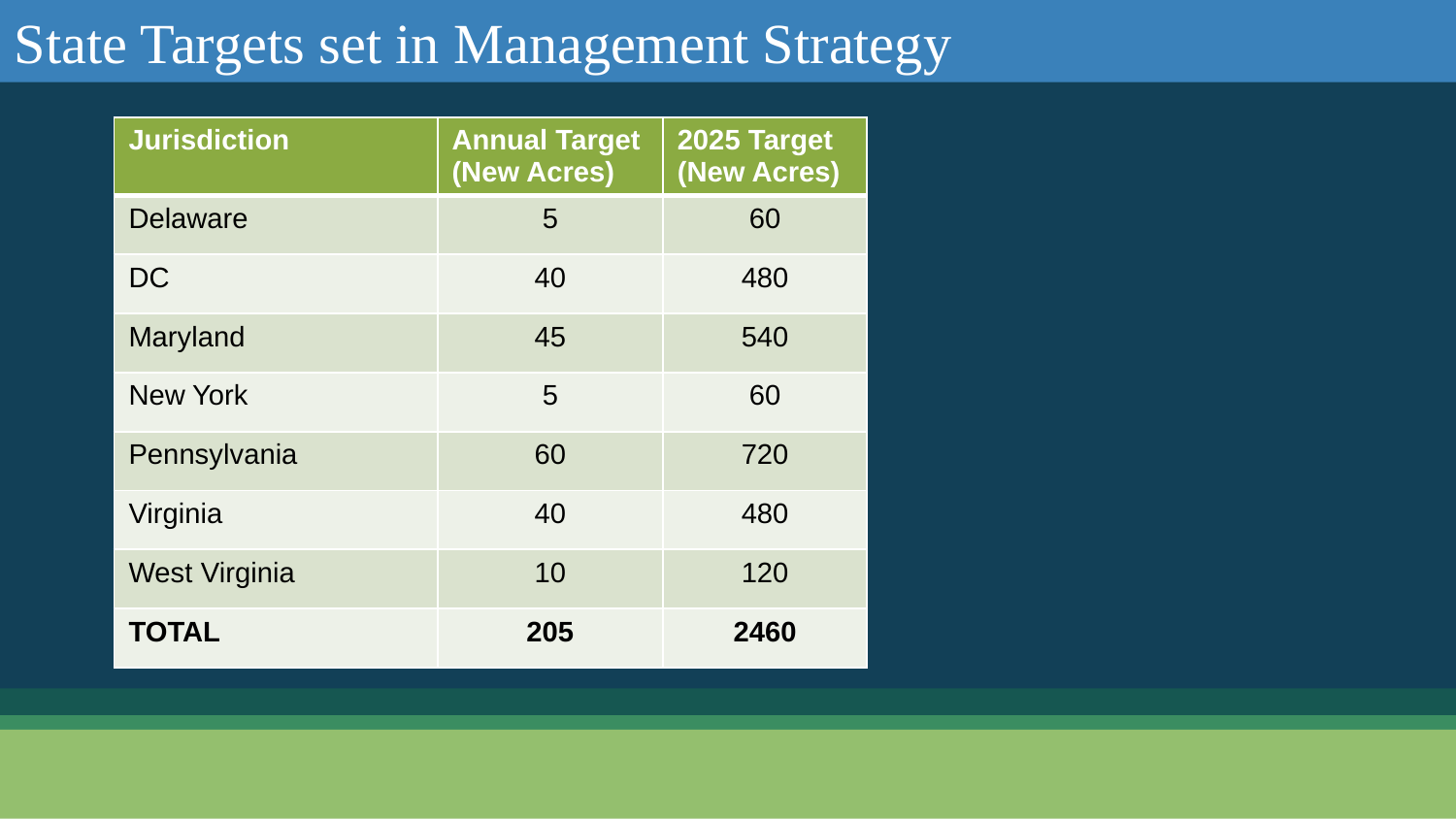

State Targets set in Management Strategy
| Jurisdiction | Annual Target (New Acres) | 2025 Target (New Acres) |
| --- | --- | --- |
| Delaware | 5 | 60 |
| DC | 40 | 480 |
| Maryland | 45 | 540 |
| New York | 5 | 60 |
| Pennsylvania | 60 | 720 |
| Virginia | 40 | 480 |
| West Virginia | 10 | 120 |
| TOTAL | 205 | 2460 |